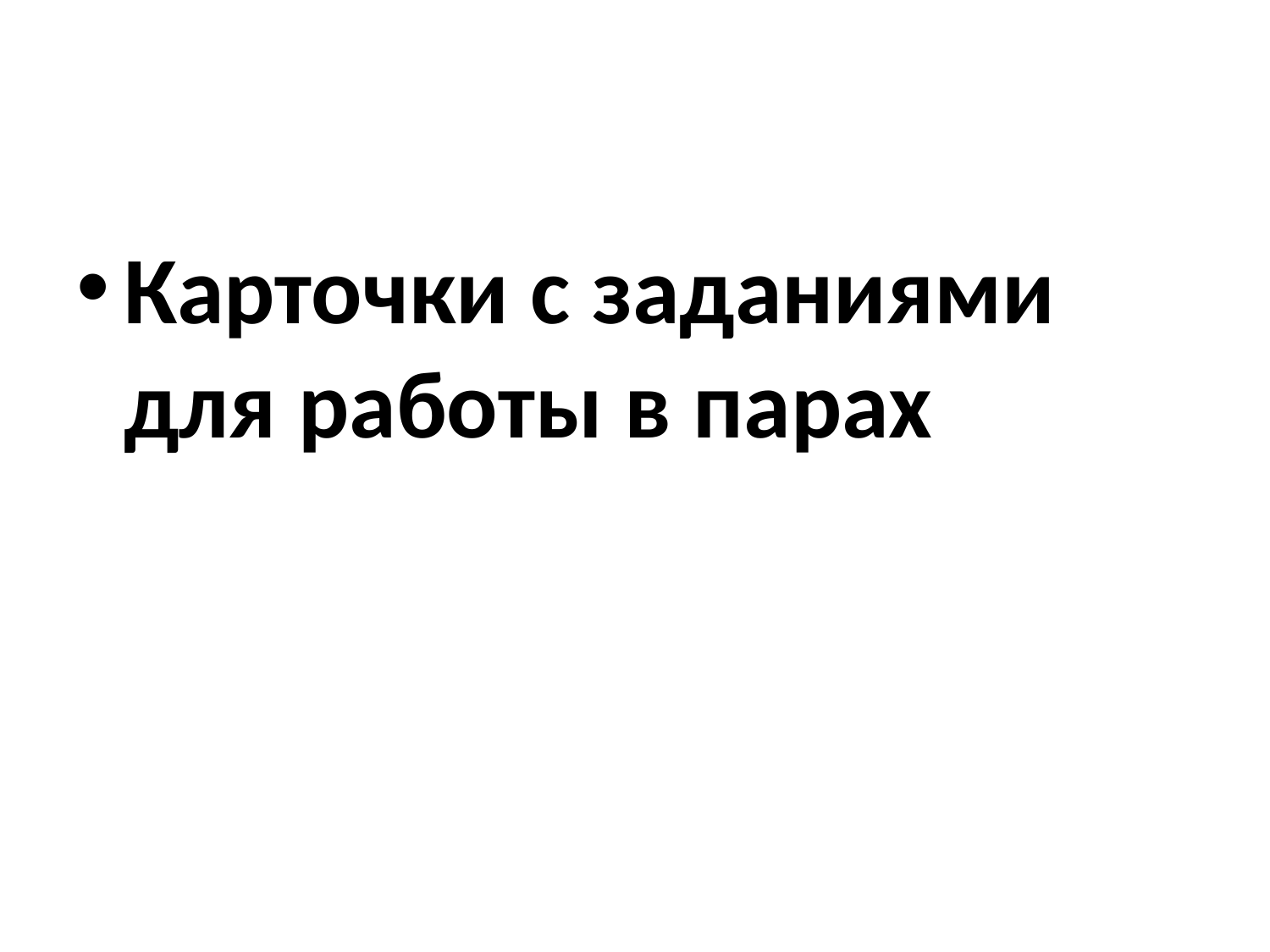

#
Карточки с заданиями для работы в парах